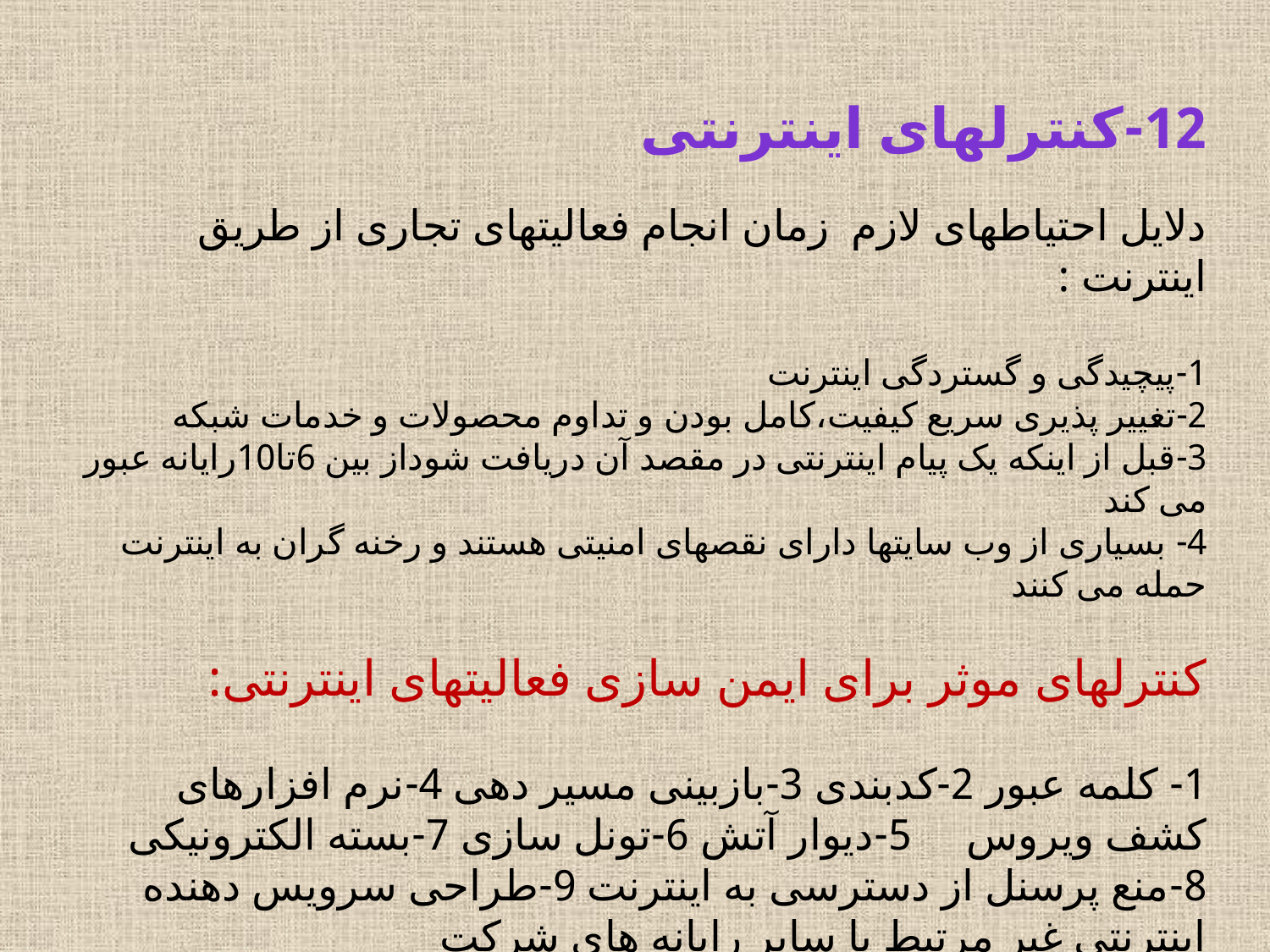

12-کنترلهای اینترنتی
دلایل احتیاطهای لازم  زمان انجام فعالیتهای تجاری از طریق اینترنت :

1-پیچیدگی و گستردگی اینترنت
2-تغییر پذیری سریع کیفیت،کامل بودن و تداوم محصولات و خدمات شبکه
3-قبل از اینکه یک پیام اینترنتی در مقصد آن دریافت شوداز بین 6تا10رایانه عبور می کند
4- بسیاری از وب سایتها دارای نقصهای امنیتی هستند و رخنه گران به اینترنت حمله می کنند

کنترلهای موثر برای ایمن سازی فعالیتهای اینترنتی:

1- کلمه عبور 2-کدبندی 3-بازبینی مسیر دهی 4-نرم افزارهای کشف ویروس     5-دیوار آتش 6-تونل سازی 7-بسته الکترونیکی 8-منع پرسنل از دسترسی به اینترنت 9-طراحی سرویس دهنده اینترنتی غیر مرتبط با سایر رایانه های شرکت